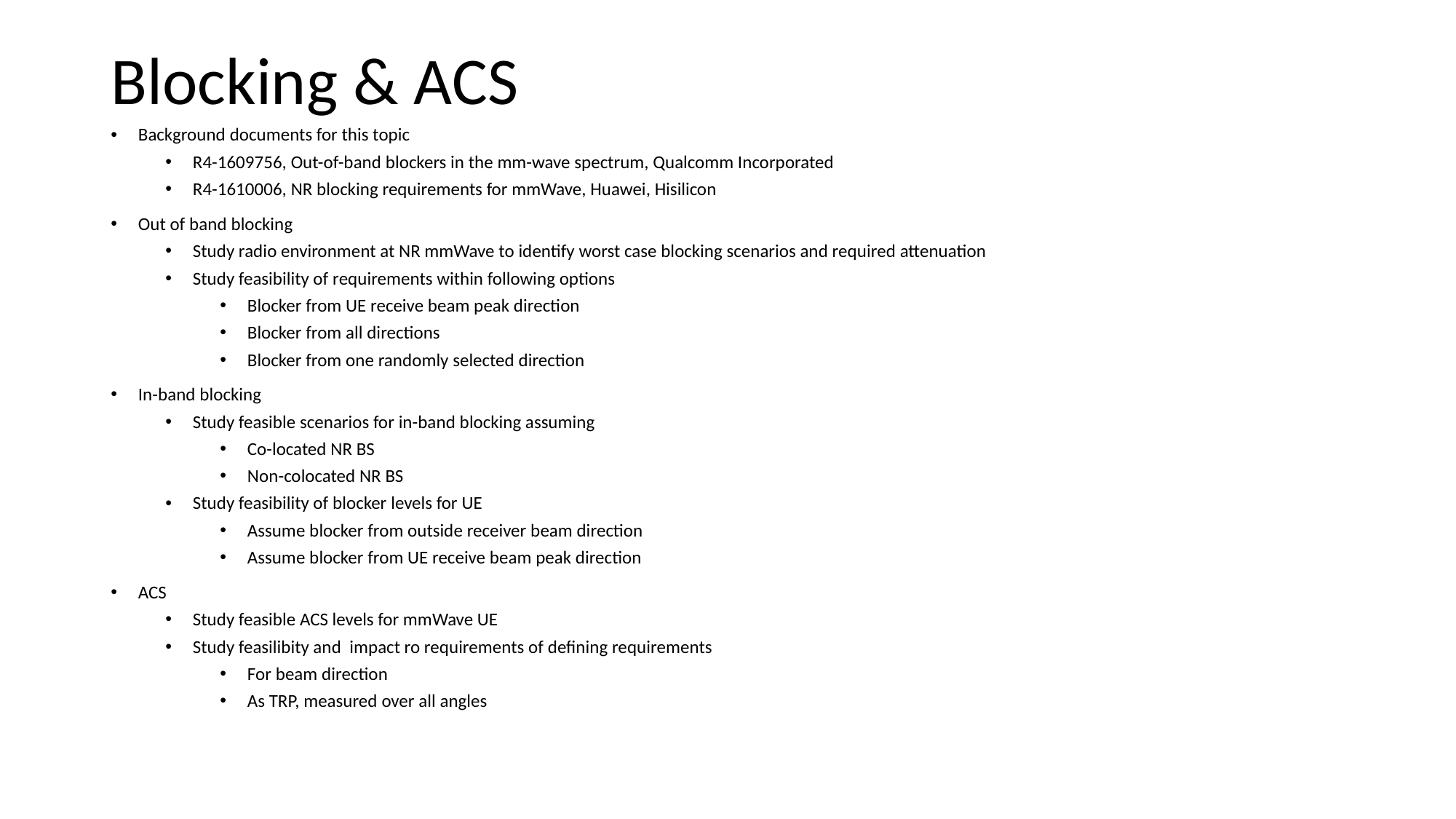

# Blocking & ACS
Background documents for this topic
R4-1609756, Out-of-band blockers in the mm-wave spectrum, Qualcomm Incorporated
R4-1610006, NR blocking requirements for mmWave, Huawei, Hisilicon
Out of band blocking
Study radio environment at NR mmWave to identify worst case blocking scenarios and required attenuation
Study feasibility of requirements within following options
Blocker from UE receive beam peak direction
Blocker from all directions
Blocker from one randomly selected direction
In-band blocking
Study feasible scenarios for in-band blocking assuming
Co-located NR BS
Non-colocated NR BS
Study feasibility of blocker levels for UE
Assume blocker from outside receiver beam direction
Assume blocker from UE receive beam peak direction
ACS
Study feasible ACS levels for mmWave UE
Study feasilibity and  impact ro requirements of defining requirements
For beam direction
As TRP, measured over all angles